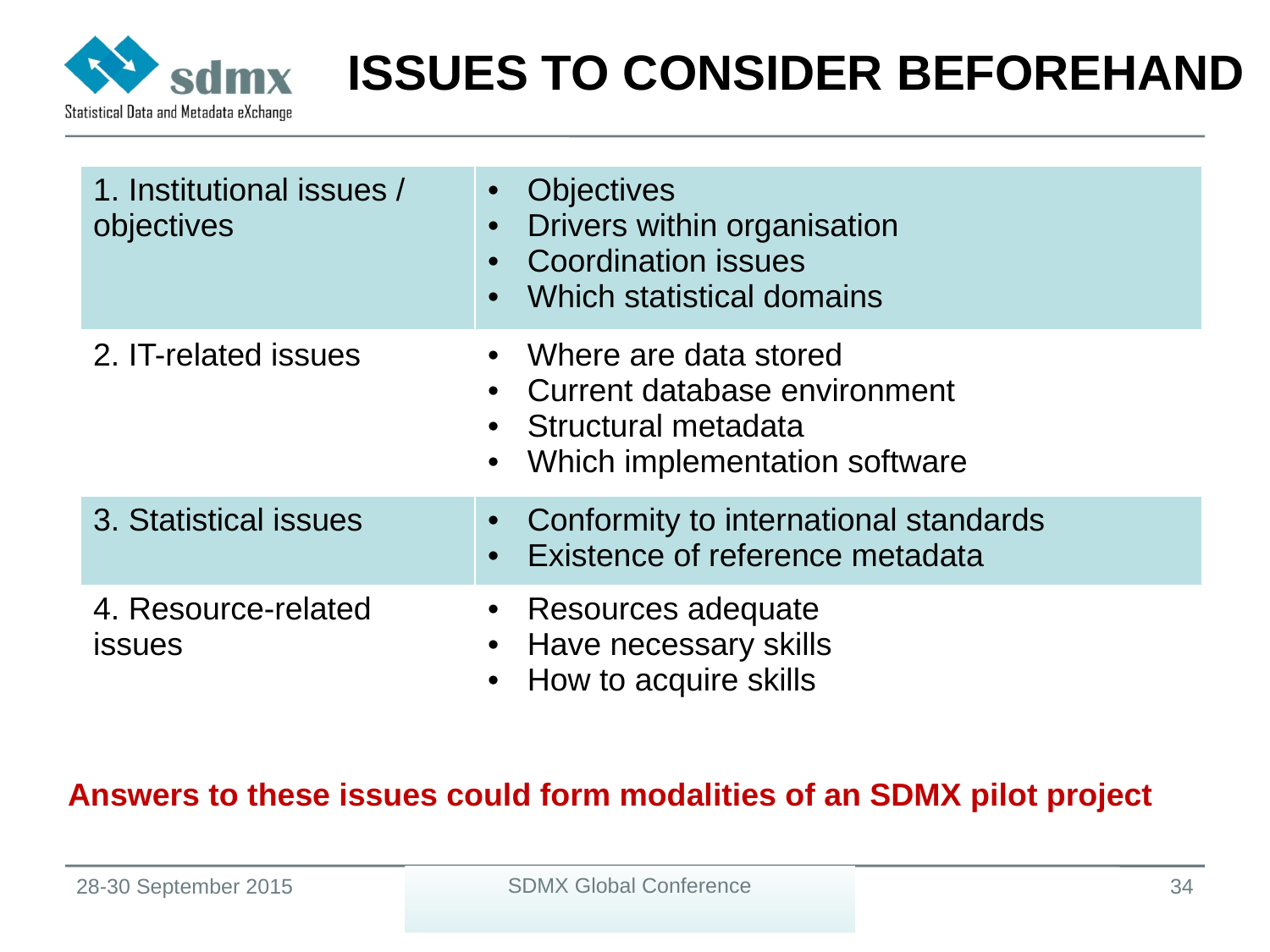

# ISSUES TO CONSIDER BEFOREHAND
| 1. Institutional issues / objectives | Objectives Drivers within organisation Coordination issues Which statistical domains |
| --- | --- |
| 2. IT-related issues | Where are data stored Current database environment Structural metadata Which implementation software |
| 3. Statistical issues | Conformity to international standards Existence of reference metadata |
| 4. Resource-related issues | Resources adequate Have necessary skills How to acquire skills |

Answers to these issues could form modalities of an SDMX pilot project
SDMX Global Conference
28-30 September 2015
34